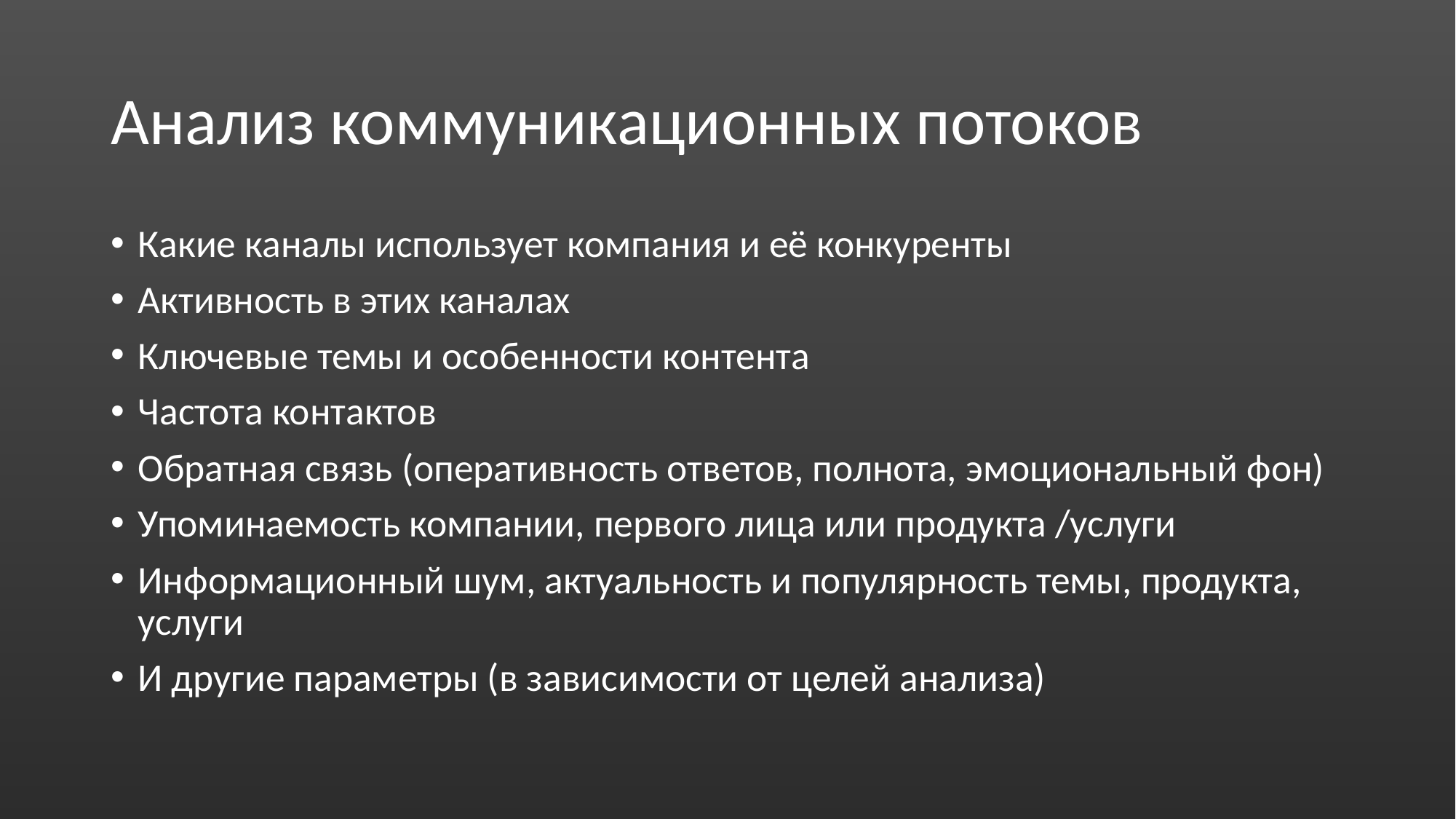

# Анализ коммуникационных потоков
Какие каналы использует компания и её конкуренты
Активность в этих каналах
Ключевые темы и особенности контента
Частота контактов
Обратная связь (оперативность ответов, полнота, эмоциональный фон)
Упоминаемость компании, первого лица или продукта /услуги
Информационный шум, актуальность и популярность темы, продукта, услуги
И другие параметры (в зависимости от целей анализа)